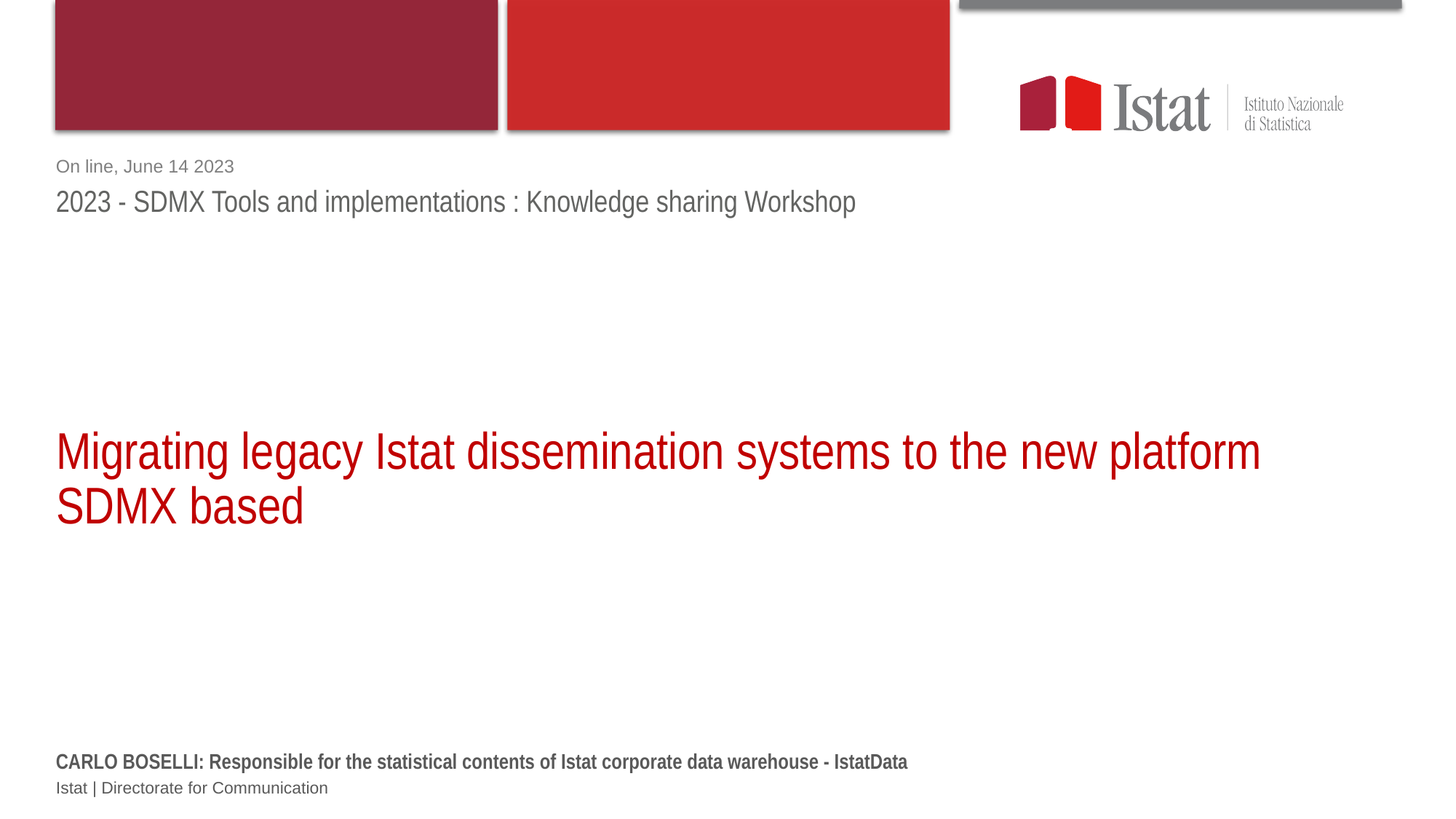

On line, June 14 2023
2023 - SDMX Tools and implementations : Knowledge sharing Workshop
# Migrating legacy Istat dissemination systems to the new platform SDMX based
CARLO BOSELLI: Responsible for the statistical contents of Istat corporate data warehouse - IstatData
Istat | Directorate for Communication